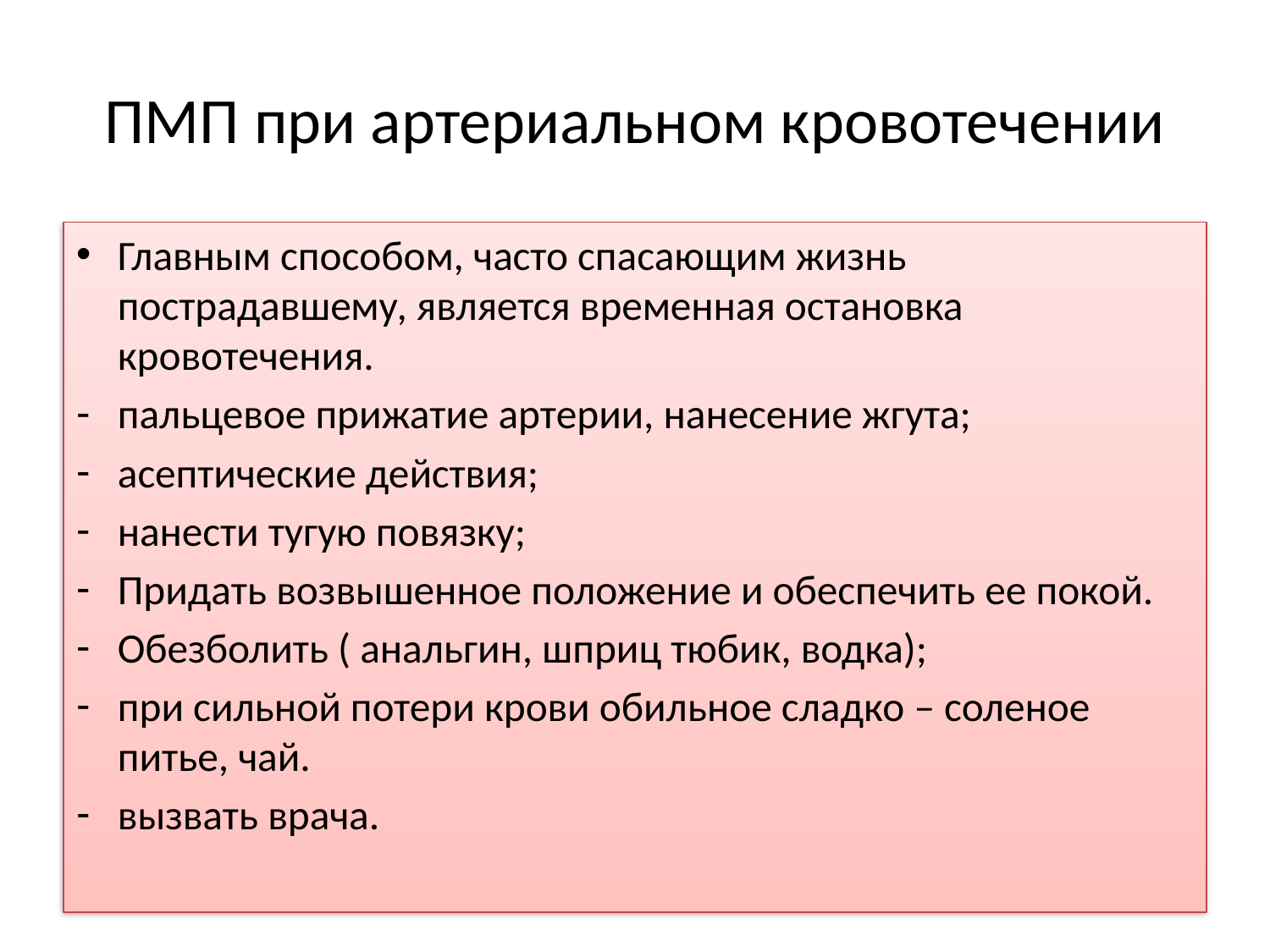

# ПМП при артериальном кровотечении
Главным способом, часто спасающим жизнь пострадавшему, является временная остановка кровотечения.
пальцевое прижатие артерии, нанесение жгута;
асептические действия;
нанести тугую повязку;
Придать возвышенное положение и обеспечить ее покой.
Обезболить ( анальгин, шприц тюбик, водка);
при сильной потери крови обильное сладко – соленое питье, чай.
вызвать врача.